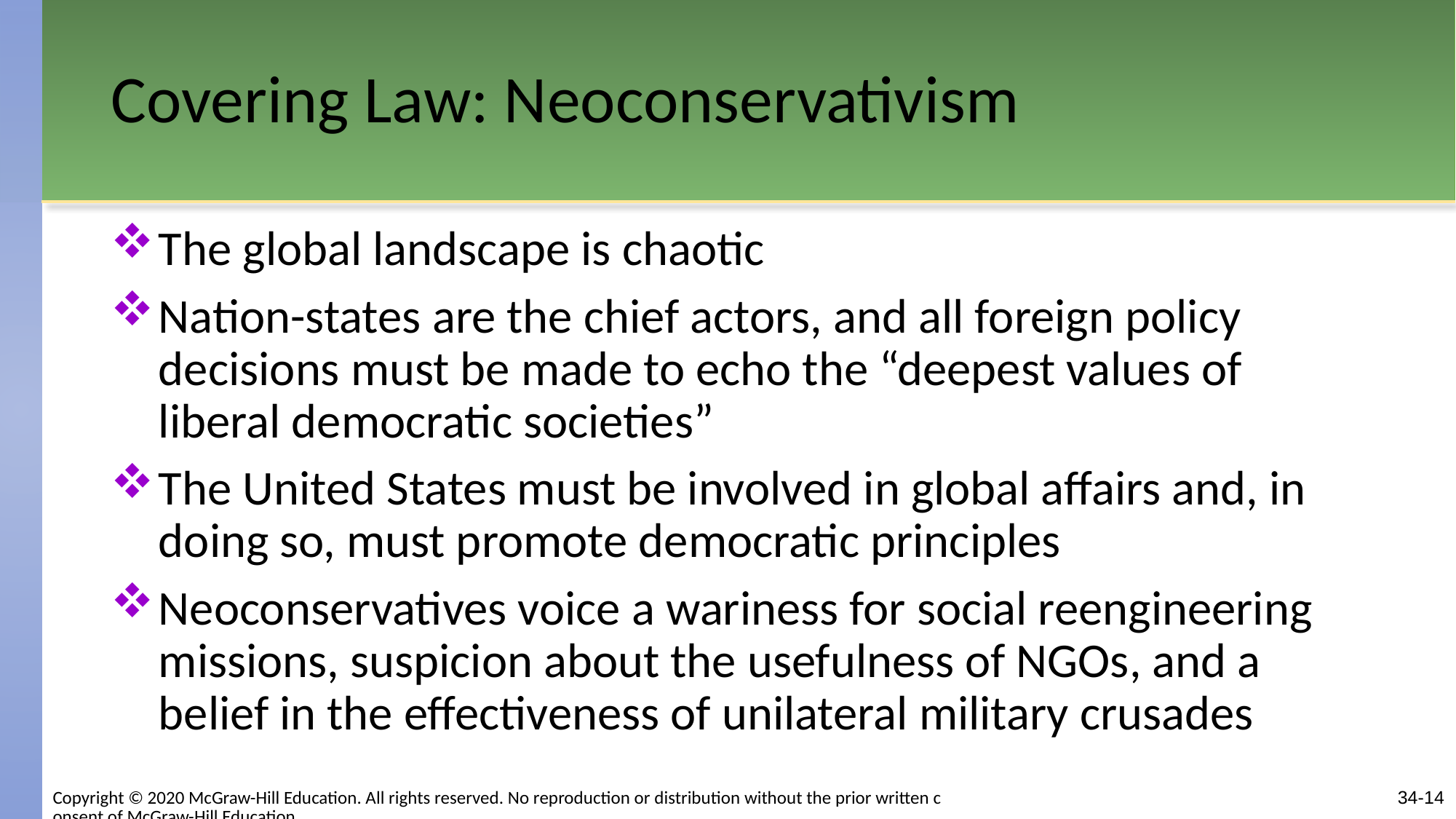

# Covering Law: Neoconservativism
The global landscape is chaotic
Nation-states are the chief actors, and all foreign policy decisions must be made to echo the “deepest values of liberal democratic societies”
The United States must be involved in global affairs and, in doing so, must promote democratic principles
Neoconservatives voice a wariness for social reengineering missions, suspicion about the usefulness of NGOs, and a belief in the effectiveness of unilateral military crusades
Copyright © 2020 McGraw-Hill Education. All rights reserved. No reproduction or distribution without the prior written consent of McGraw-Hill Education.
34-14